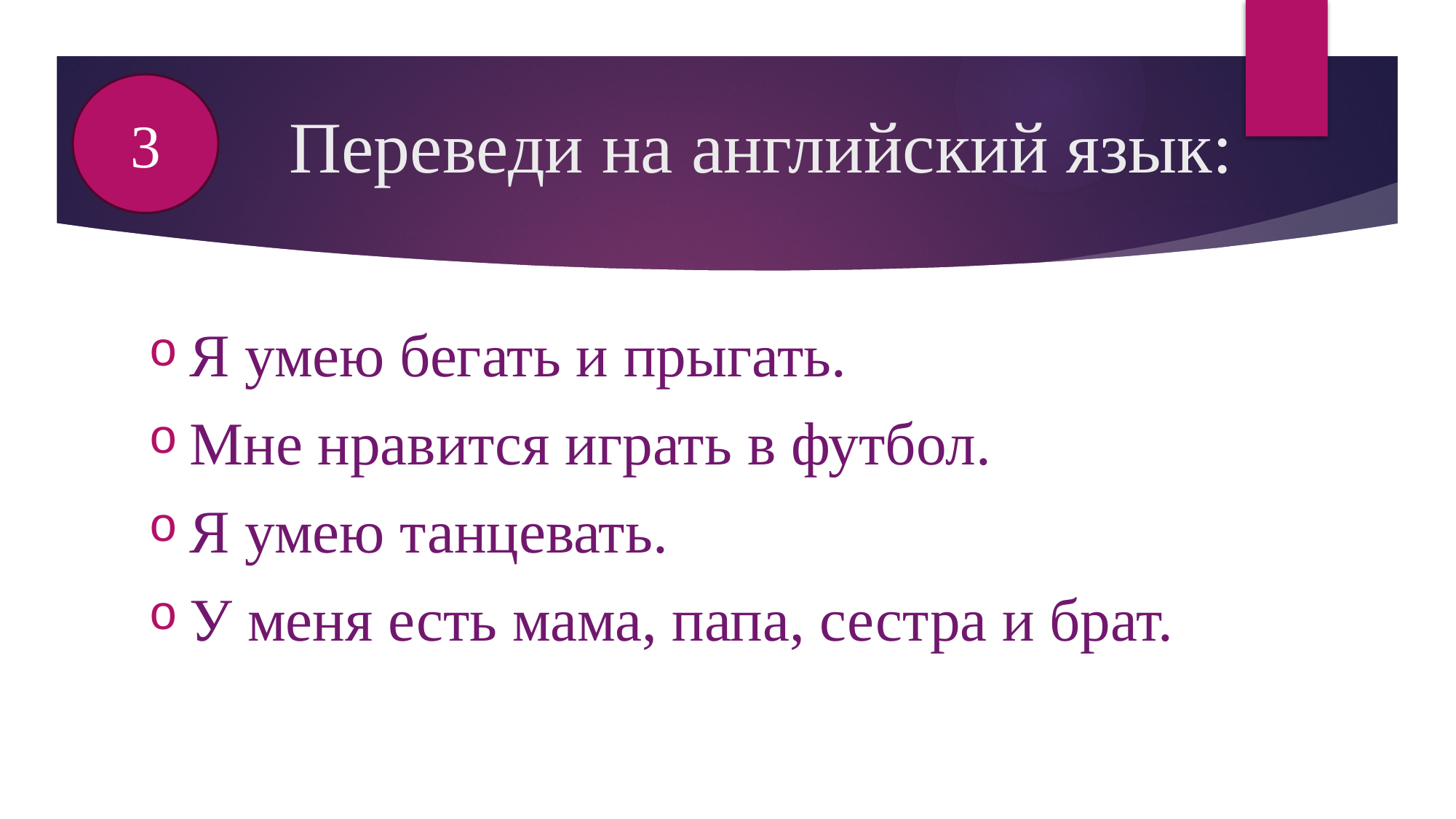

3
# Переведи на английский язык:
Я умею бегать и прыгать.
Мне нравится играть в футбол.
Я умею танцевать.
У меня есть мама, папа, сестра и брат.